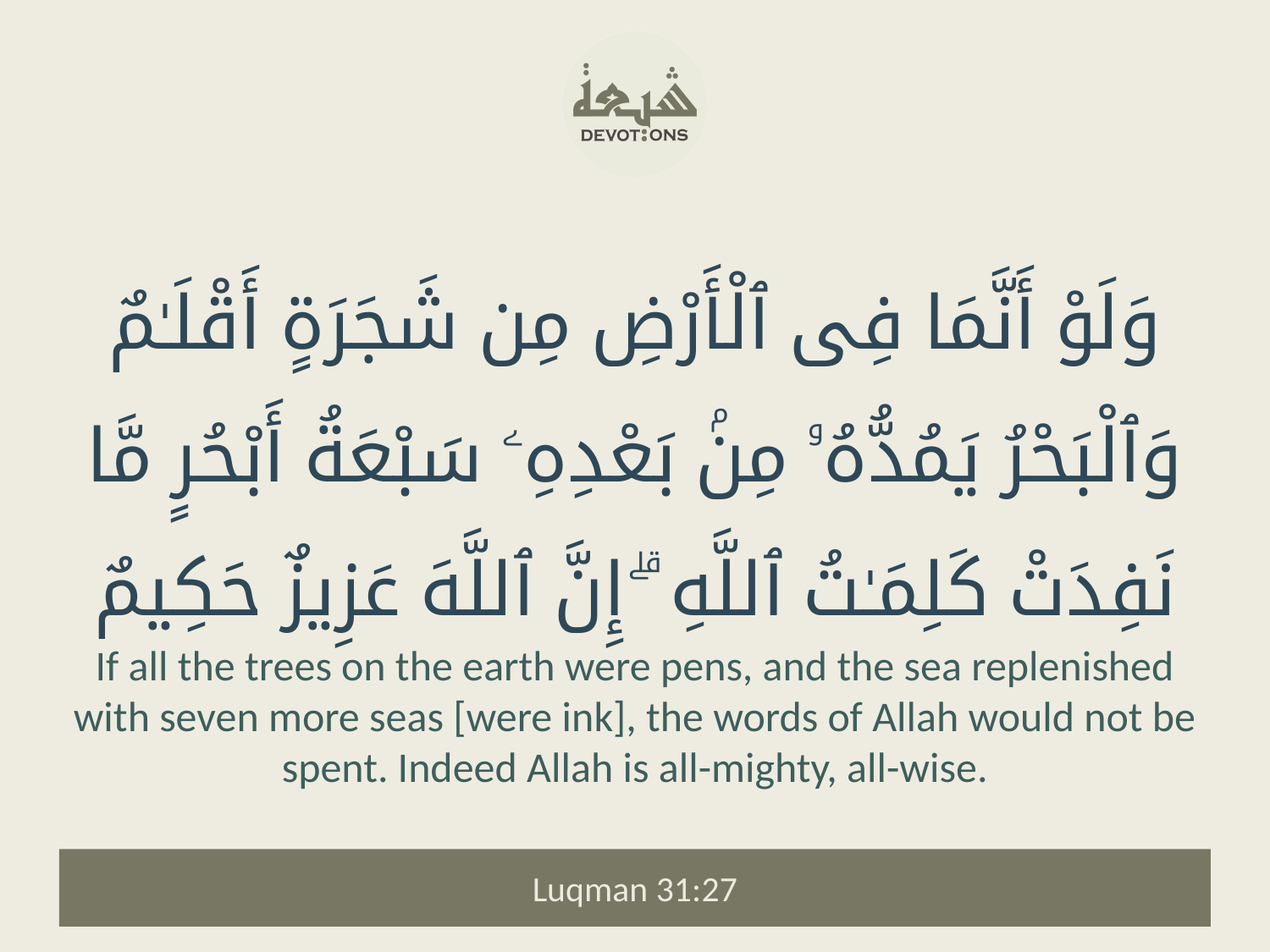

وَلَوْ أَنَّمَا فِى ٱلْأَرْضِ مِن شَجَرَةٍ أَقْلَـٰمٌ وَٱلْبَحْرُ يَمُدُّهُۥ مِنۢ بَعْدِهِۦ سَبْعَةُ أَبْحُرٍ مَّا نَفِدَتْ كَلِمَـٰتُ ٱللَّهِ ۗ إِنَّ ٱللَّهَ عَزِيزٌ حَكِيمٌ
If all the trees on the earth were pens, and the sea replenished with seven more seas [were ink], the words of Allah would not be spent. Indeed Allah is all-mighty, all-wise.
Luqman 31:27